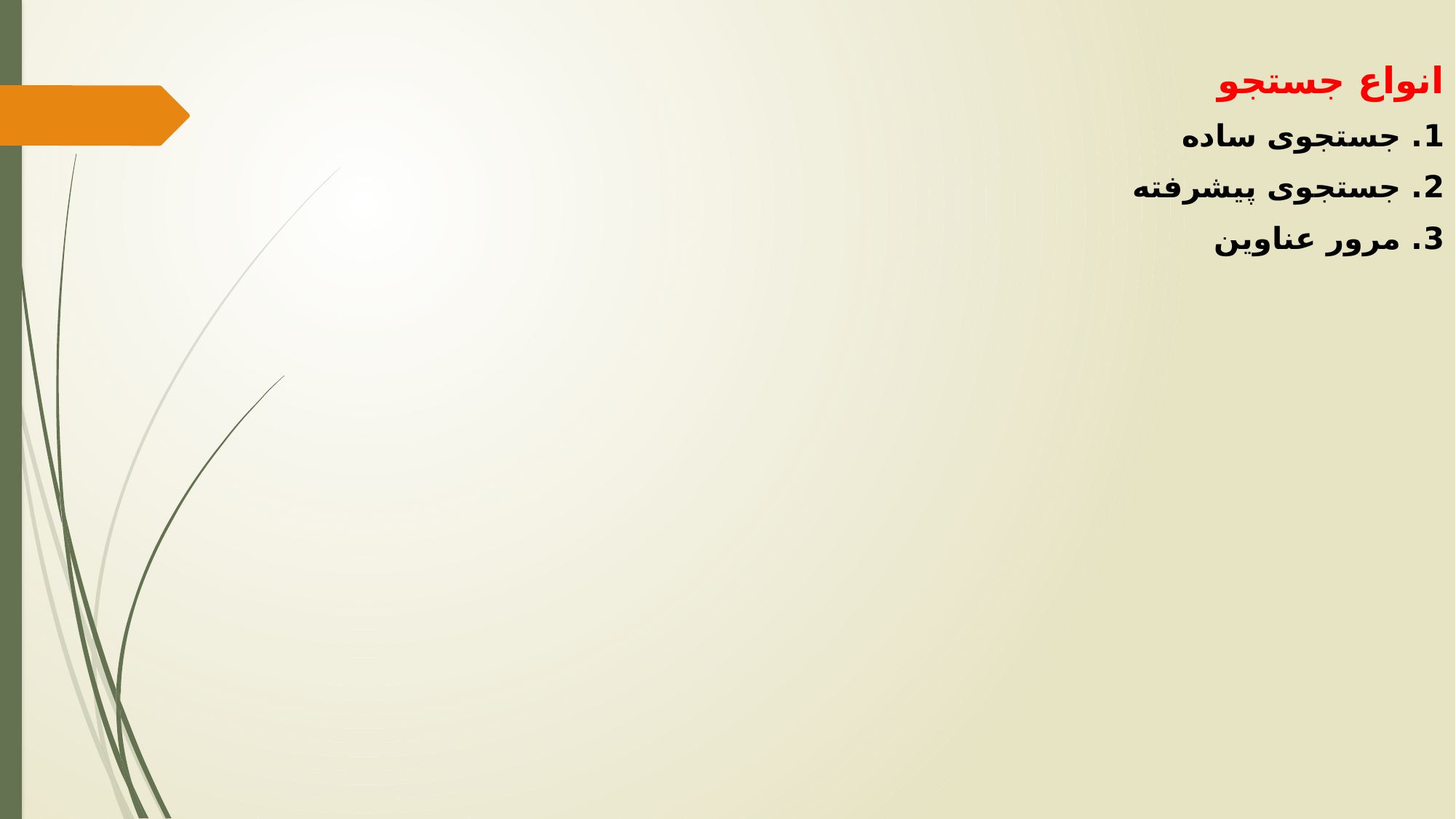

انواع جستجو
1. جستجوی ساده
2. جستجوی پیشرفته
3. مرور عناوین